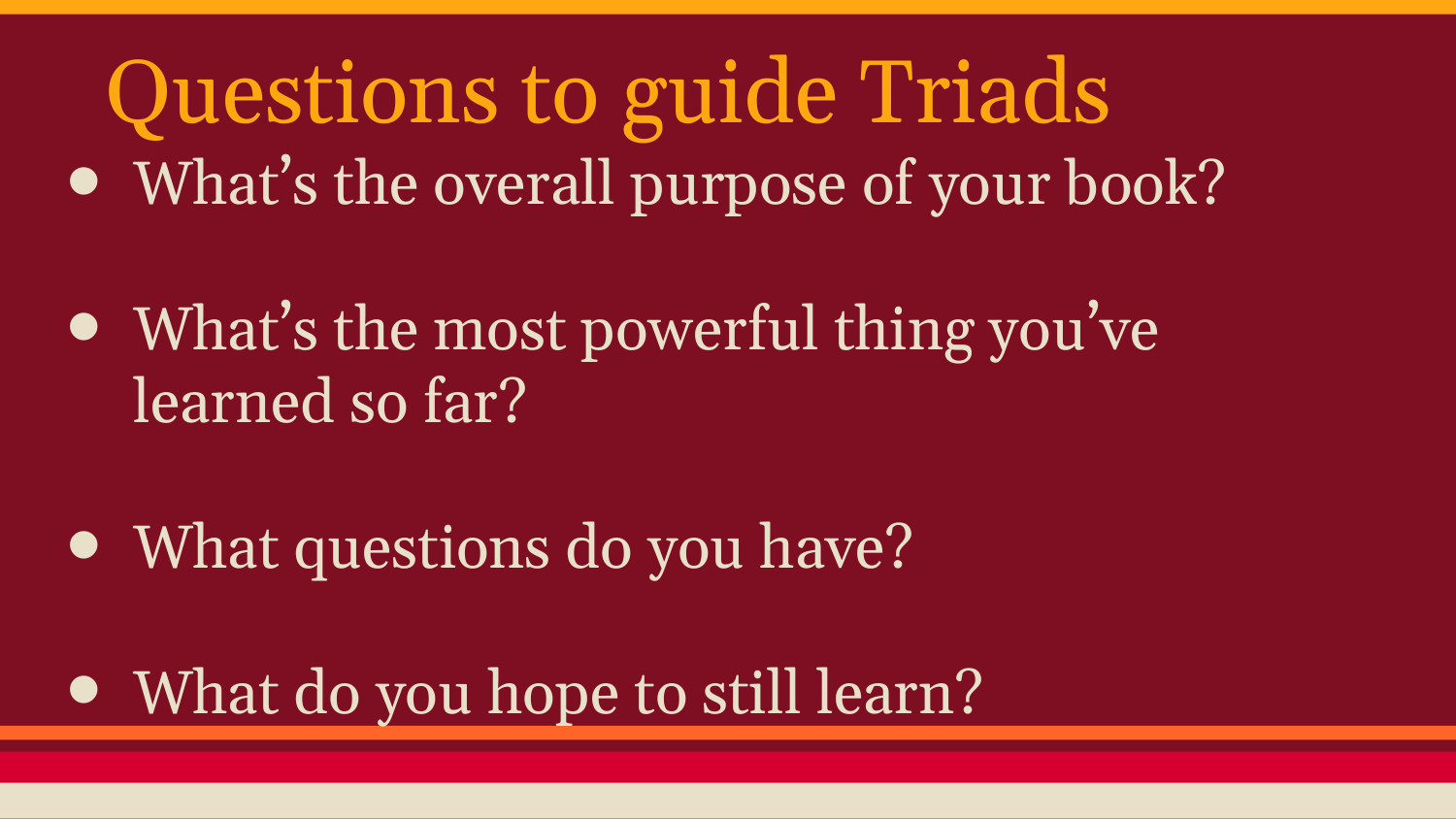

# Questions to guide Triads
What’s the overall purpose of your book?

What’s the most powerful thing you’ve learned so far?

What questions do you have?

What do you hope to still learn?